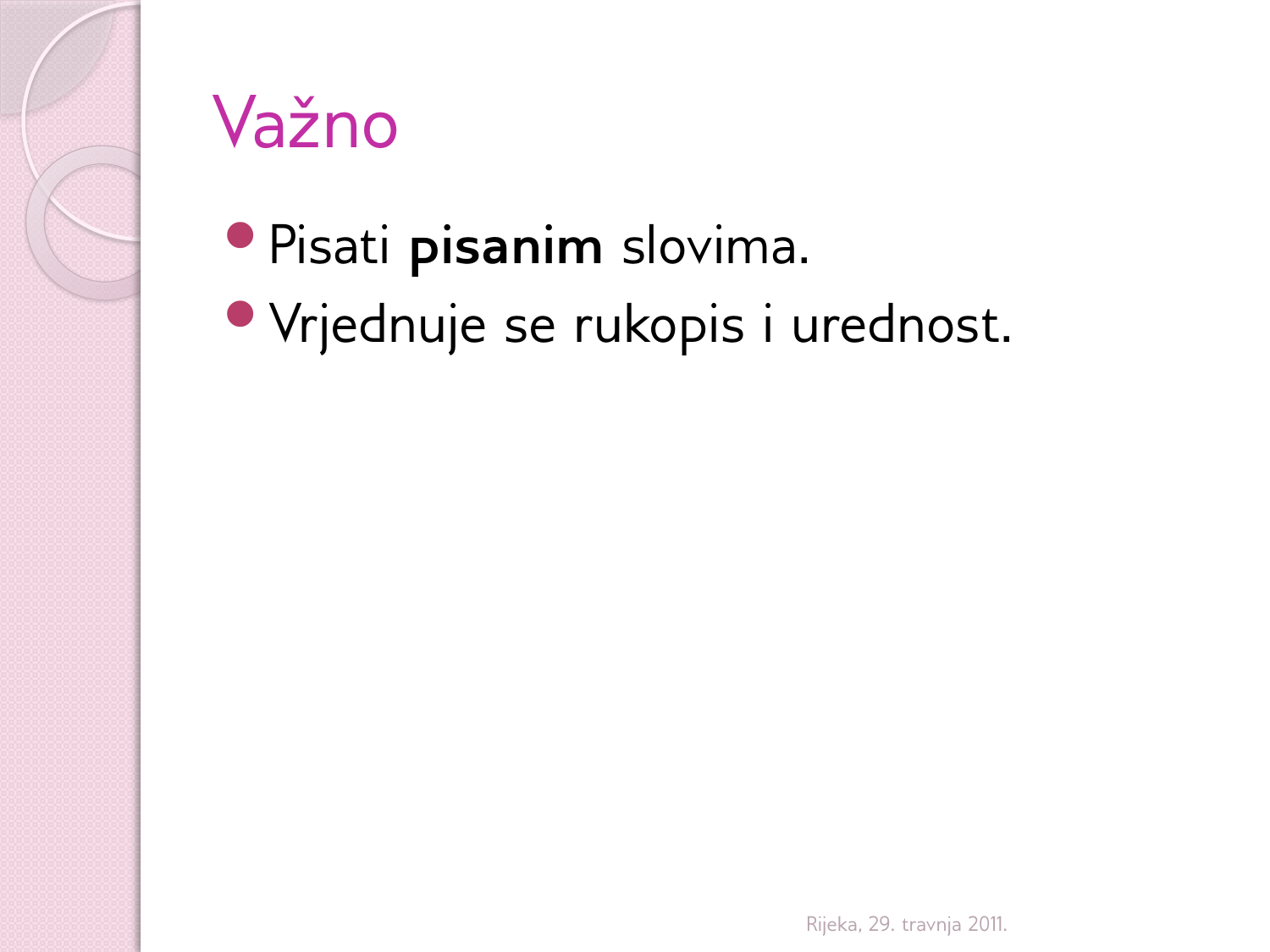

# Važno
Pisati pisanim slovima.
Vrjednuje se rukopis i urednost.

Rijeka, 29. travnja 2011.